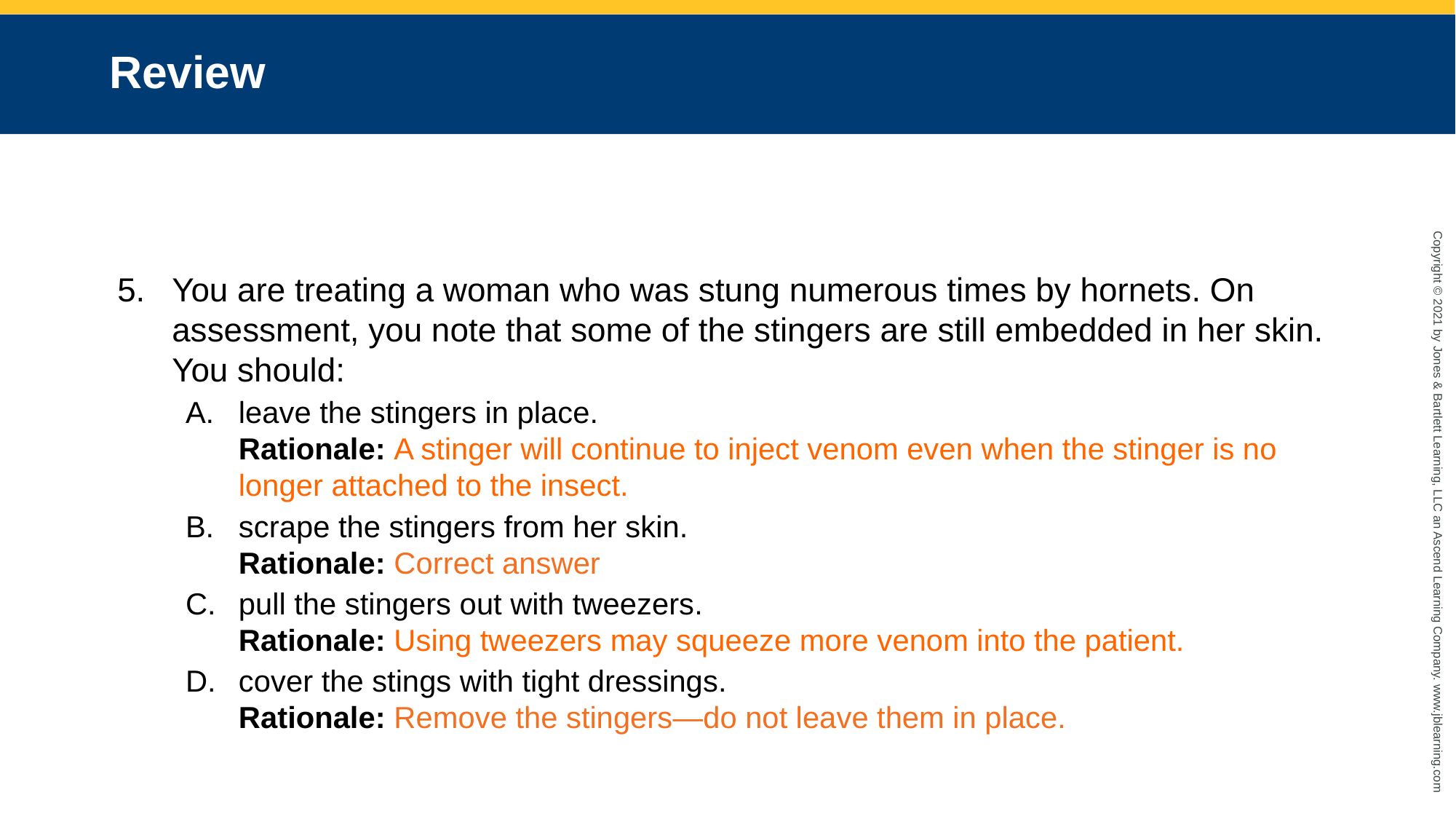

# Review
You are treating a woman who was stung numerous times by hornets. On assessment, you note that some of the stingers are still embedded in her skin. You should:
leave the stingers in place.
Rationale: A stinger will continue to inject venom even when the stinger is no longer attached to the insect.
scrape the stingers from her skin.
Rationale: Correct answer
pull the stingers out with tweezers.
Rationale: Using tweezers may squeeze more venom into the patient.
cover the stings with tight dressings.
Rationale: Remove the stingers—do not leave them in place.